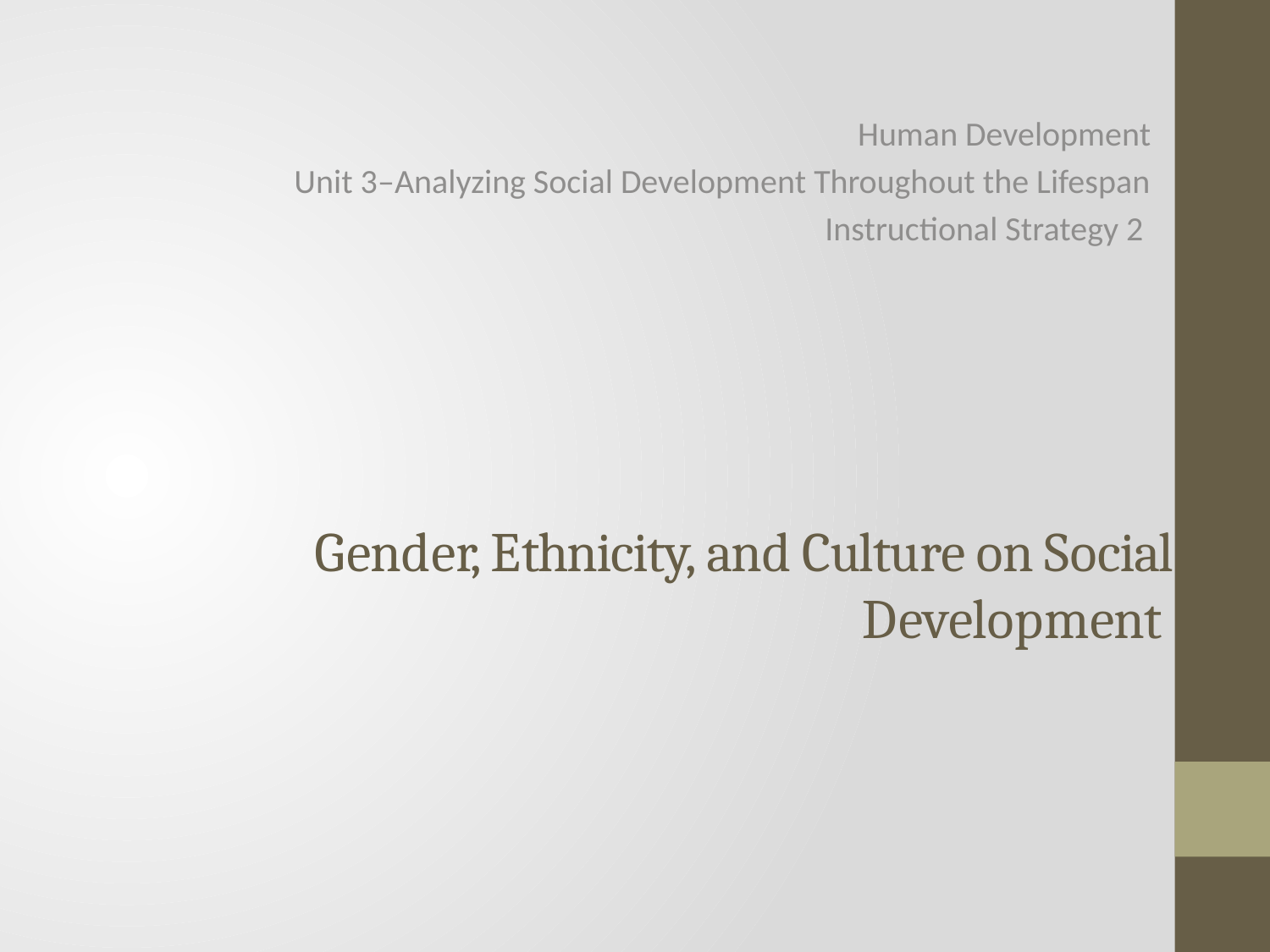

Human Development
Unit 3–Analyzing Social Development Throughout the Lifespan
Instructional Strategy 2

# Gender, Ethnicity, and Culture on Social Development